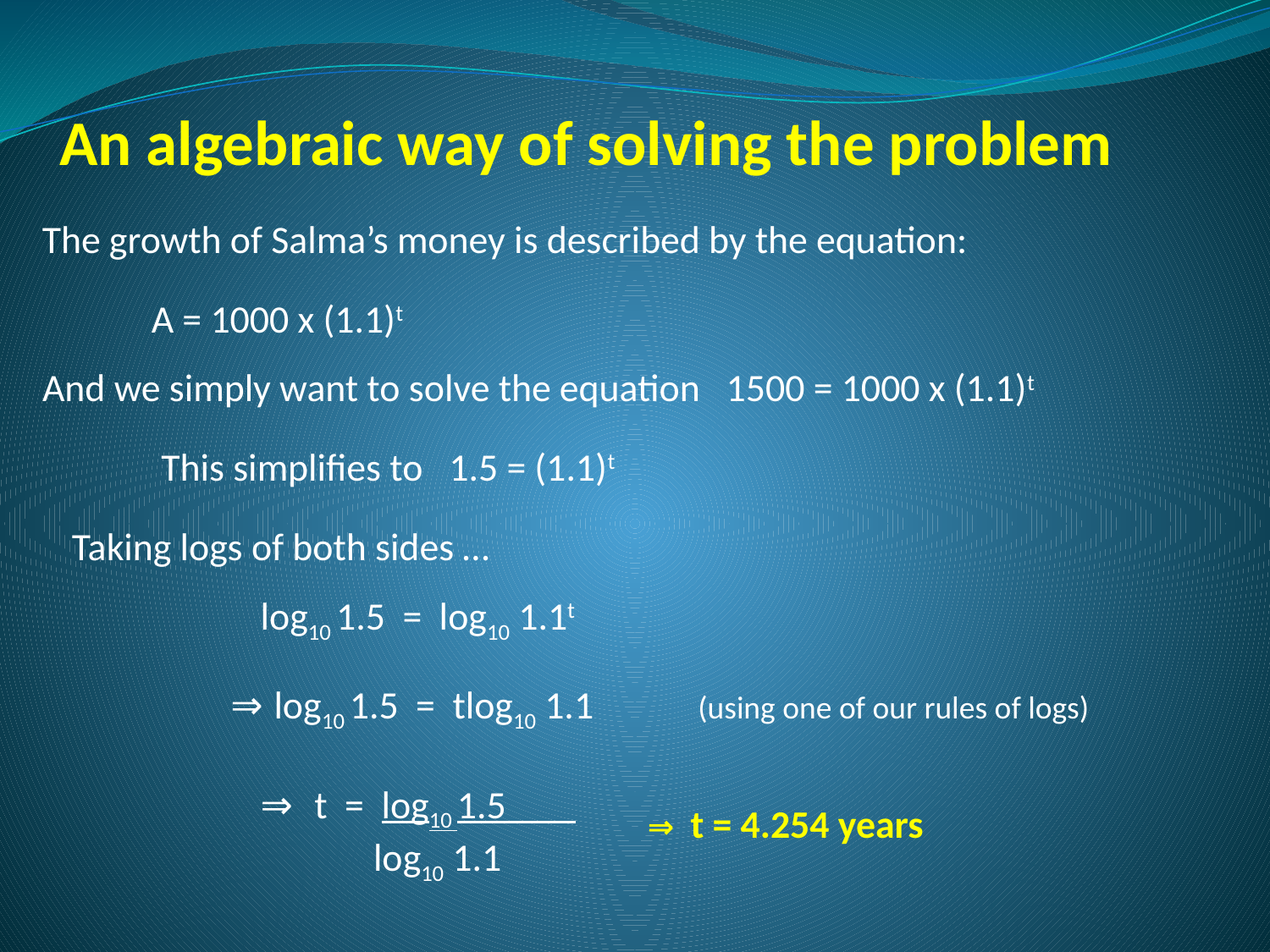

# An algebraic way of solving the problem
The growth of Salma’s money is described by the equation:
A = 1000 x (1.1)t
And we simply want to solve the equation   1500 = 1000 x (1.1)t
This simplifies to   1.5 = (1.1)t
Taking logs of both sides …
log10 1.5  =  log10 1.1t
⇒ log10 1.5  =  tlog10 1.1            (using one of our rules of logs)
⇒  t  =  log10 1.5
             log10 1.1
⇒  t = 4.254 years